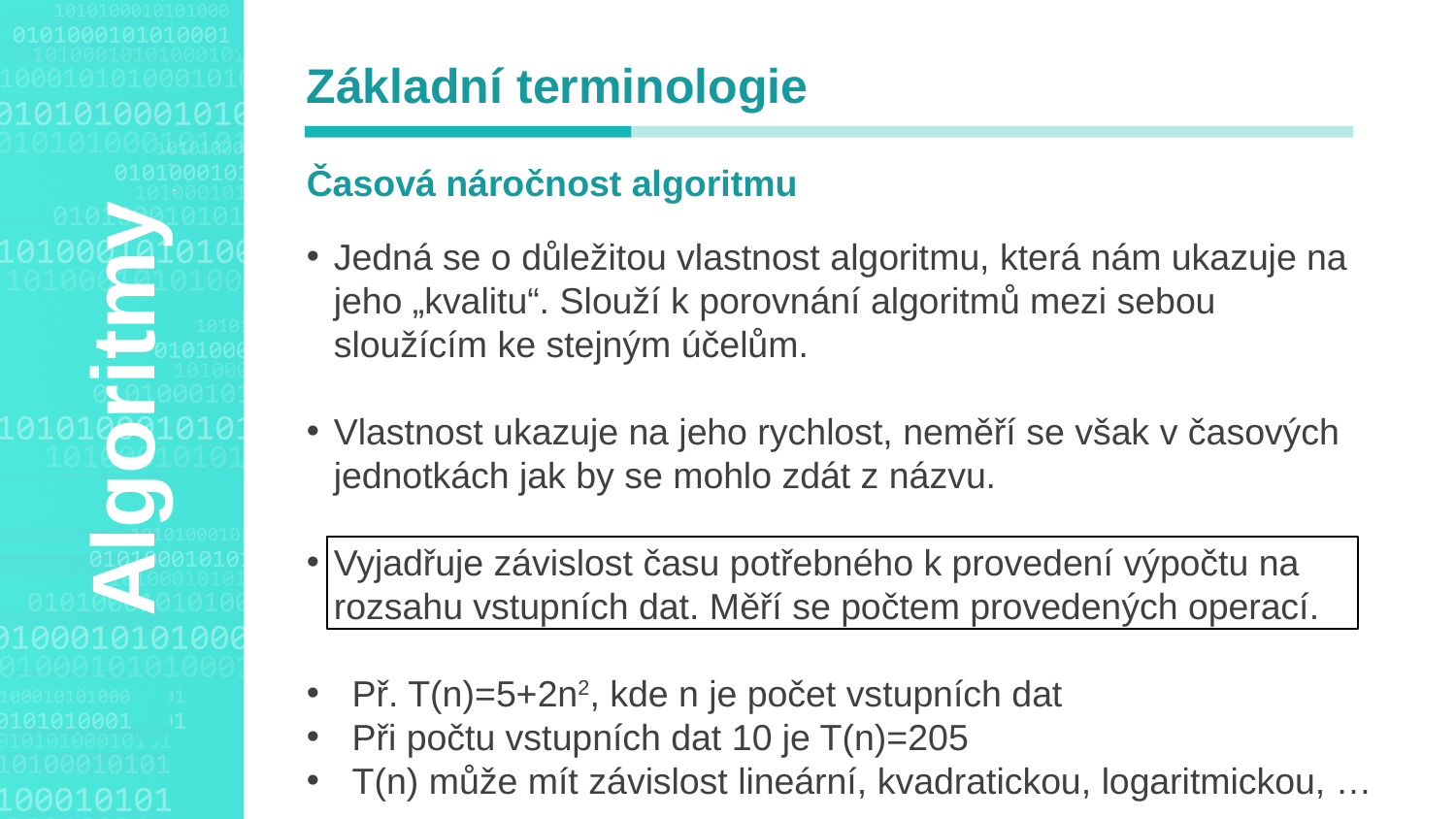

Základní terminologie
Časová náročnost algoritmu

Jedná se o důležitou vlastnost algoritmu, která nám ukazuje na jeho „kvalitu“. Slouží k porovnání algoritmů mezi sebou sloužícím ke stejným účelům.

Vlastnost ukazuje na jeho rychlost, neměří se však v časových jednotkách jak by se mohlo zdát z názvu.

Vyjadřuje závislost času potřebného k provedení výpočtu na rozsahu vstupních dat. Měří se počtem provedených operací.

Př. T(n)=5+2n2, kde n je počet vstupních dat
Při počtu vstupních dat 10 je T(n)=205
T(n) může mít závislost lineární, kvadratickou, logaritmickou, …
Agenda Style

Algoritmy